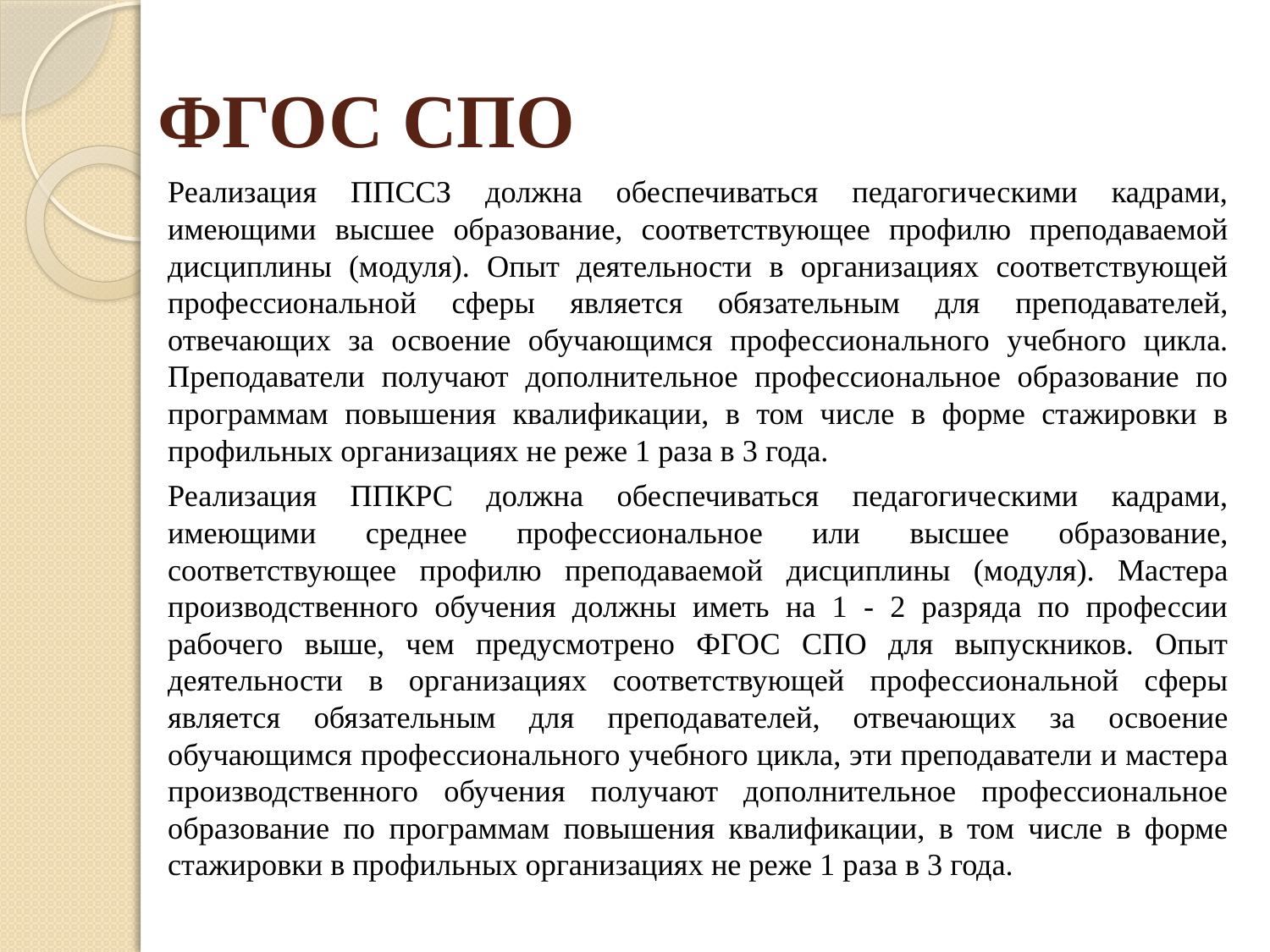

# ФГОС СПО
	Реализация ППССЗ должна обеспечиваться педагогическими кадрами, имеющими высшее образование, соответствующее профилю преподаваемой дисциплины (модуля). Опыт деятельности в организациях соответствующей профессиональной сферы является обязательным для преподавателей, отвечающих за освоение обучающимся профессионального учебного цикла. Преподаватели получают дополнительное профессиональное образование по программам повышения квалификации, в том числе в форме стажировки в профильных организациях не реже 1 раза в 3 года.
	Реализация ППКРС должна обеспечиваться педагогическими кадрами, имеющими среднее профессиональное или высшее образование, соответствующее профилю преподаваемой дисциплины (модуля). Мастера производственного обучения должны иметь на 1 - 2 разряда по профессии рабочего выше, чем предусмотрено ФГОС СПО для выпускников. Опыт деятельности в организациях соответствующей профессиональной сферы является обязательным для преподавателей, отвечающих за освоение обучающимся профессионального учебного цикла, эти преподаватели и мастера производственного обучения получают дополнительное профессиональное образование по программам повышения квалификации, в том числе в форме стажировки в профильных организациях не реже 1 раза в 3 года.